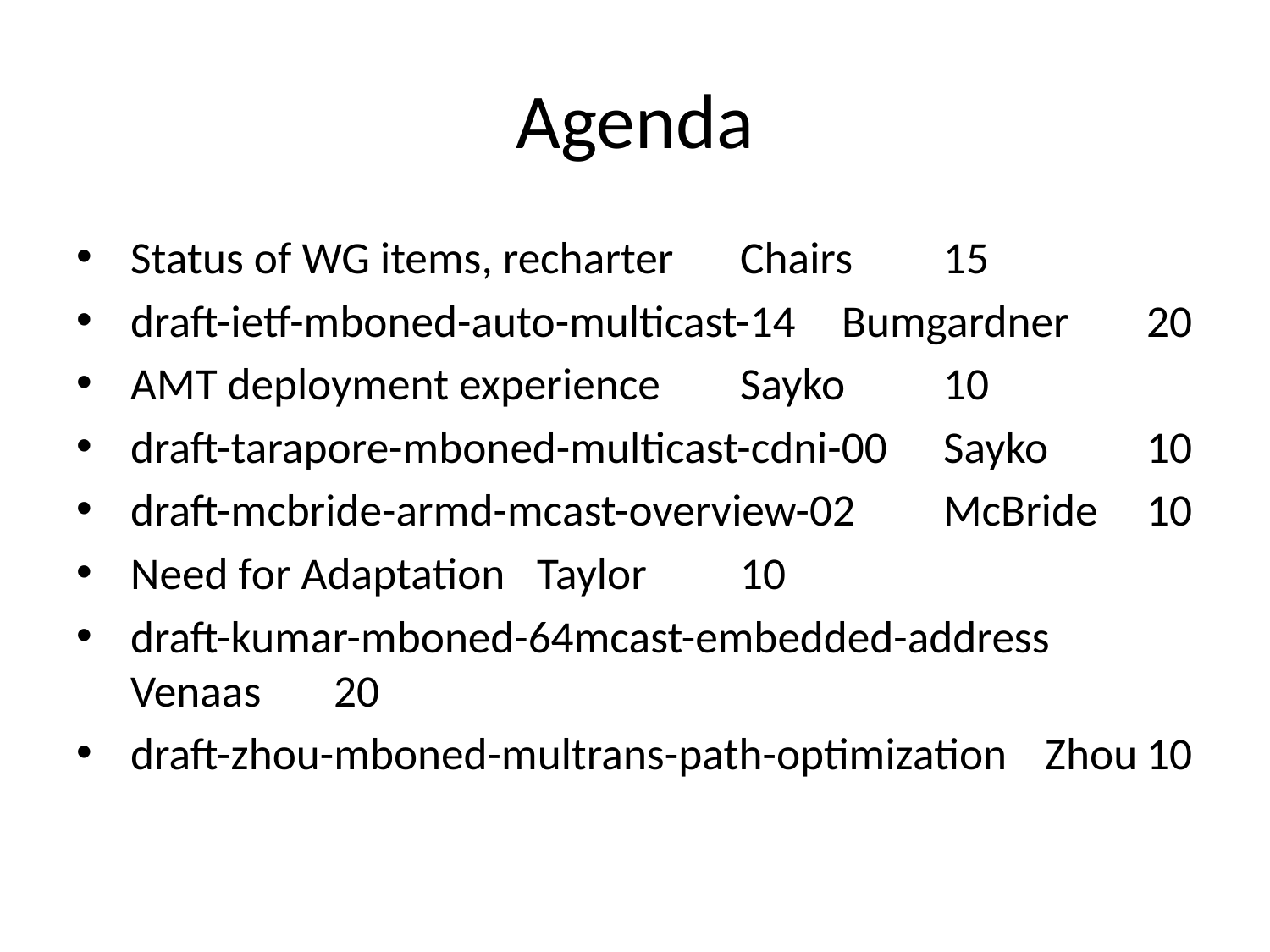

# Agenda
Status of WG items, recharter		Chairs		15
draft-ietf-mboned-auto-multicast-14		Bumgardner	20
AMT deployment experience			Sayko		10
draft-tarapore-mboned-multicast-cdni-00	Sayko		10
draft-mcbride-armd-mcast-overview-02	McBride	10
Need for Adaptation				Taylor		10
draft-kumar-mboned-64mcast-embedded-address	Venaas	20
draft-zhou-mboned-multrans-path-optimization	Zhou	10